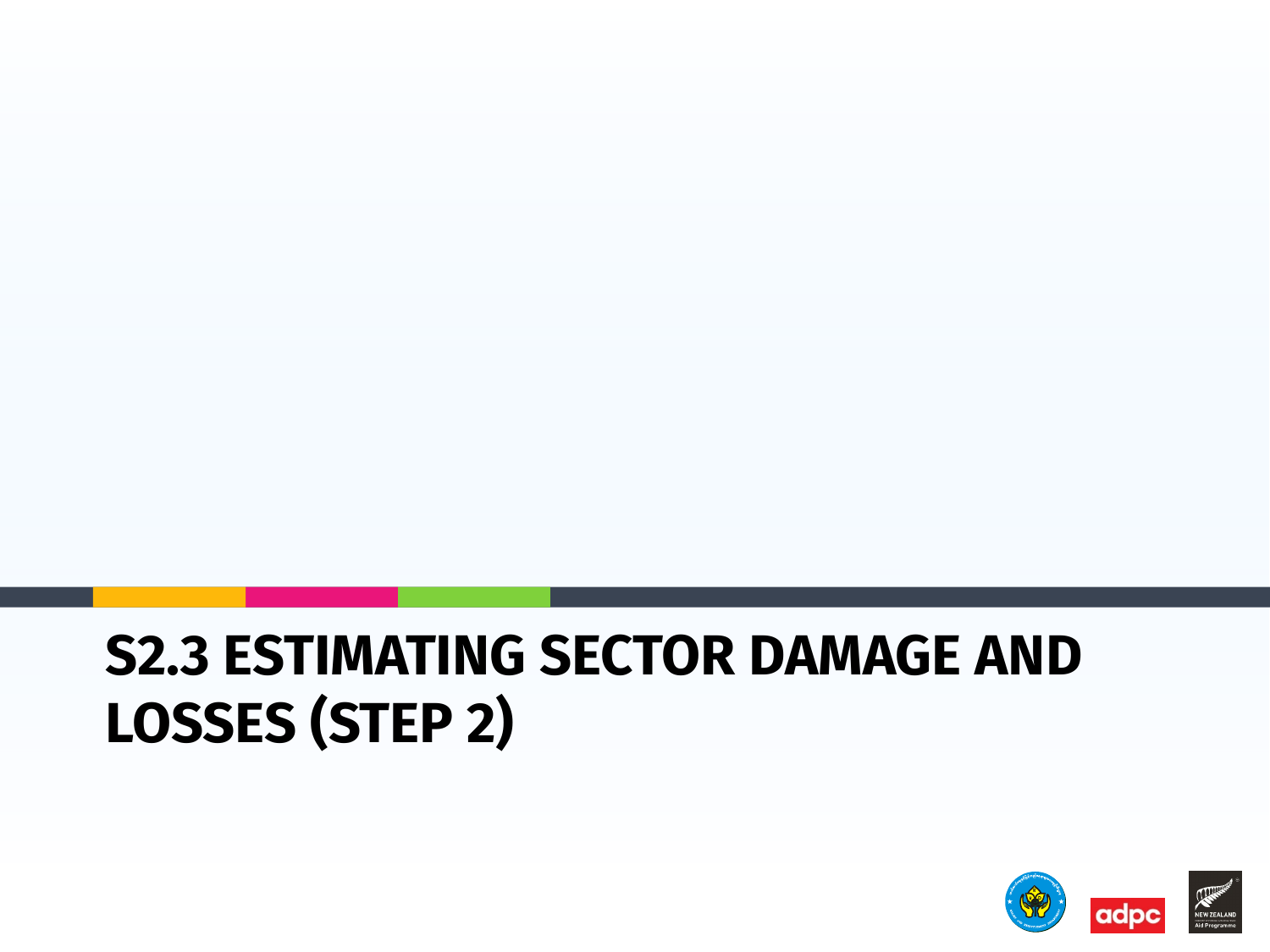

# S2.3 Estimating Sector Damage and Losses (Step 2)